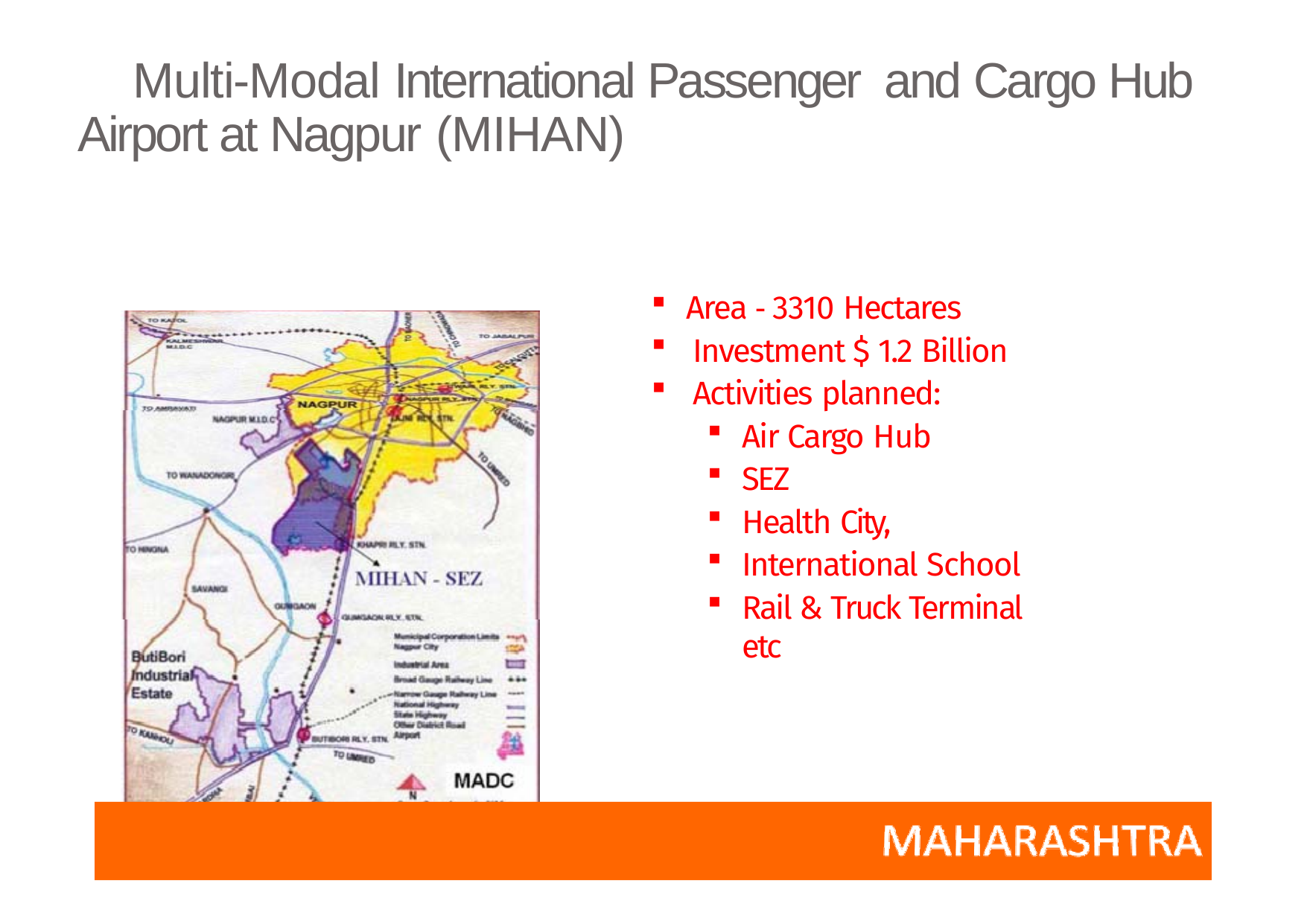

# Multi‐Modal International Passenger  and Cargo Hub Airport at Nagpur (MIHAN)

Area ‐ 3310 Hectares
Investment $ 1.2 Billion
Activities planned:
Air Cargo Hub
SEZ
Health City,
International School
Rail & Truck Terminal etc

Dainik Bhaskar Group